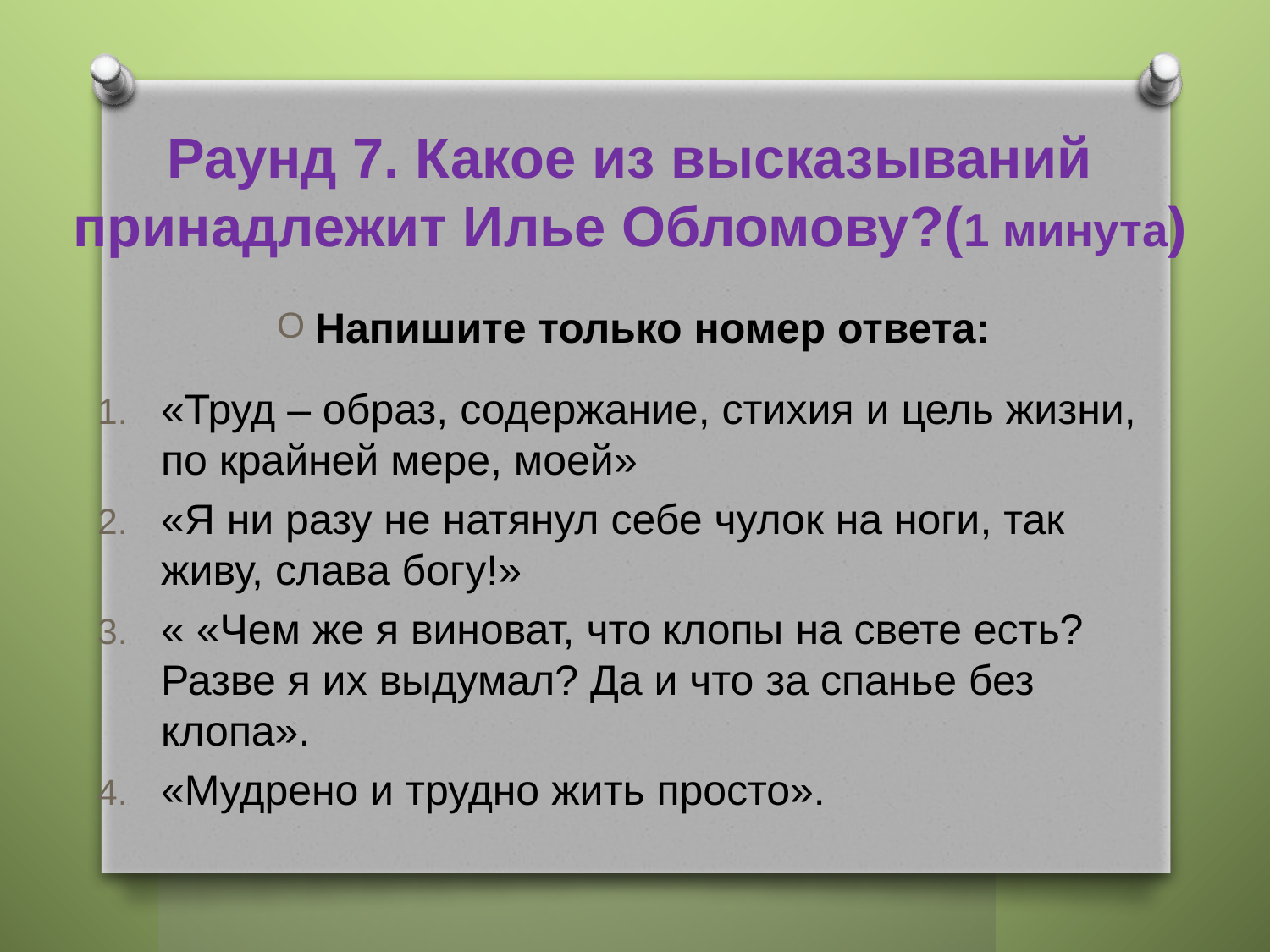

# Раунд 7. Какое из высказываний принадлежит Илье Обломову?(1 минута)
Напишите только номер ответа:

«Труд – образ, содержание, стихия и цель жизни, по крайней мере, моей»
«Я ни разу не натянул себе чулок на ноги, так живу, слава богу!»
« «Чем же я виноват, что клопы на свете есть? Разве я их выдумал? Да и что за спанье без клопа».
«Мудрено и трудно жить просто».